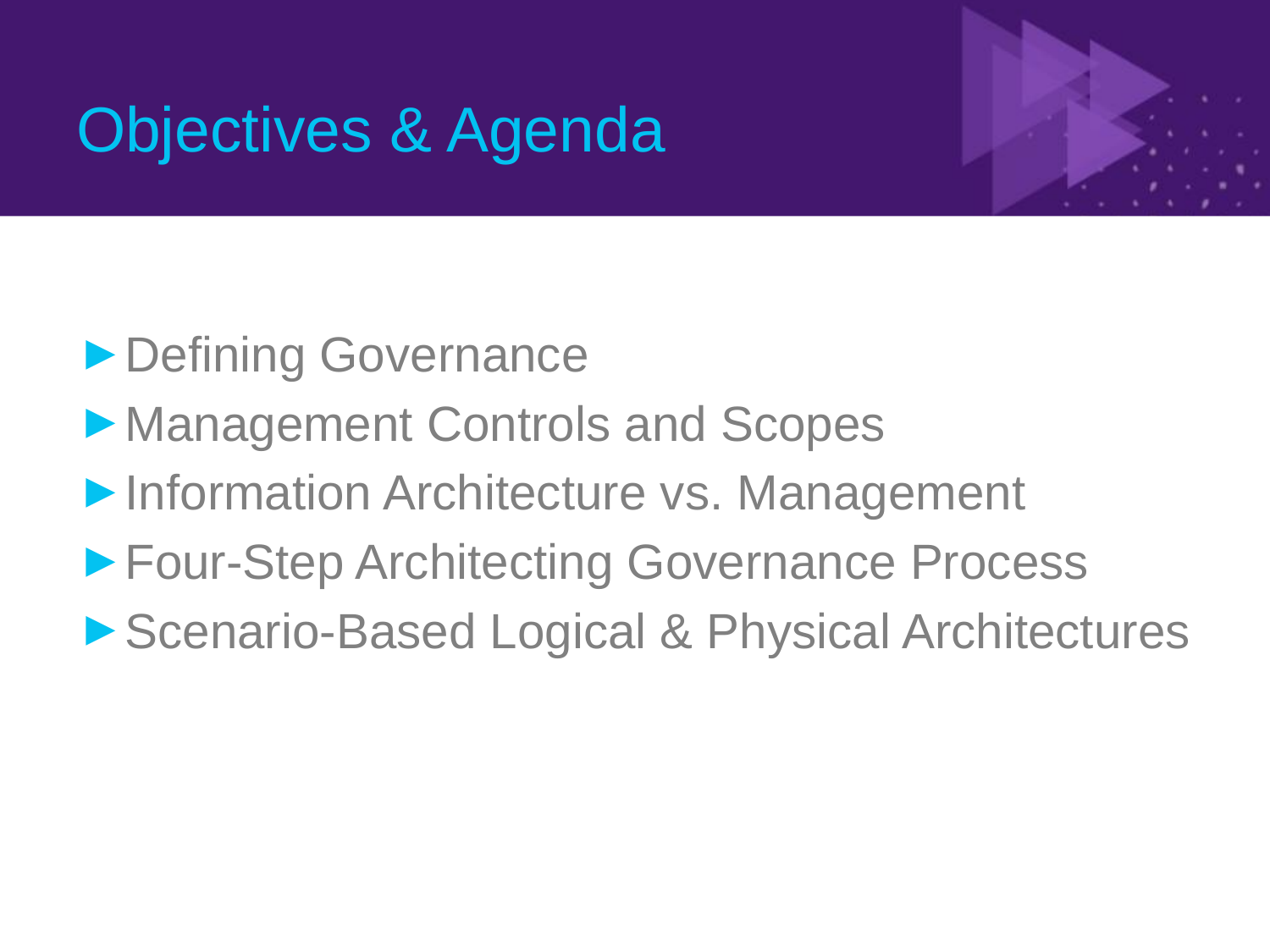

# Objectives & Agenda
Defining Governance
Management Controls and Scopes
Information Architecture vs. Management
Four-Step Architecting Governance Process
Scenario-Based Logical & Physical Architectures